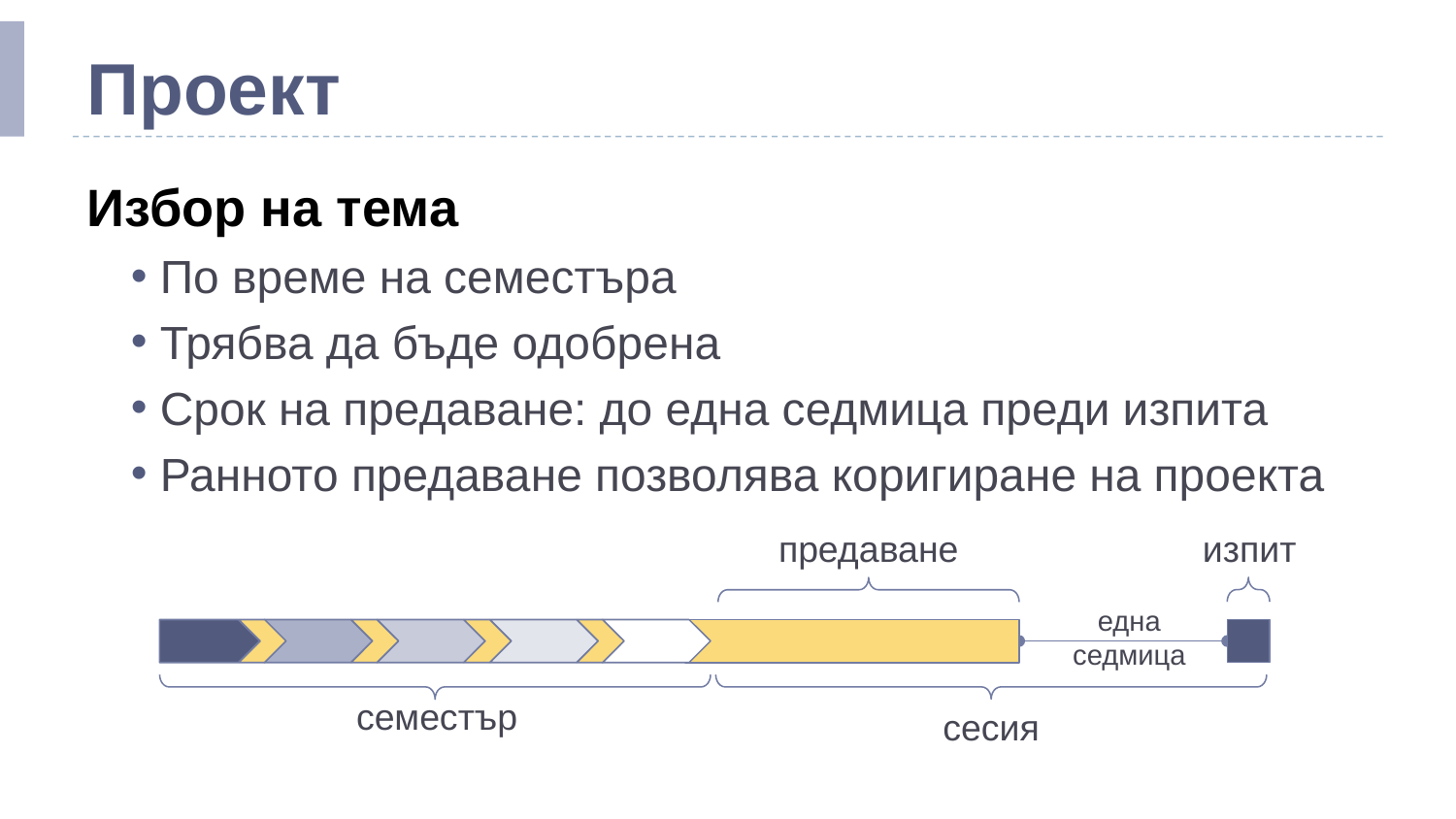

# Проект
Избор на тема
По време на семестъра
Трябва да бъде одобрена
Срок на предаване: до една седмица преди изпита
Ранното предаване позволява коригиране на проекта

изпит
предаване

една седмица

семестър
сесия